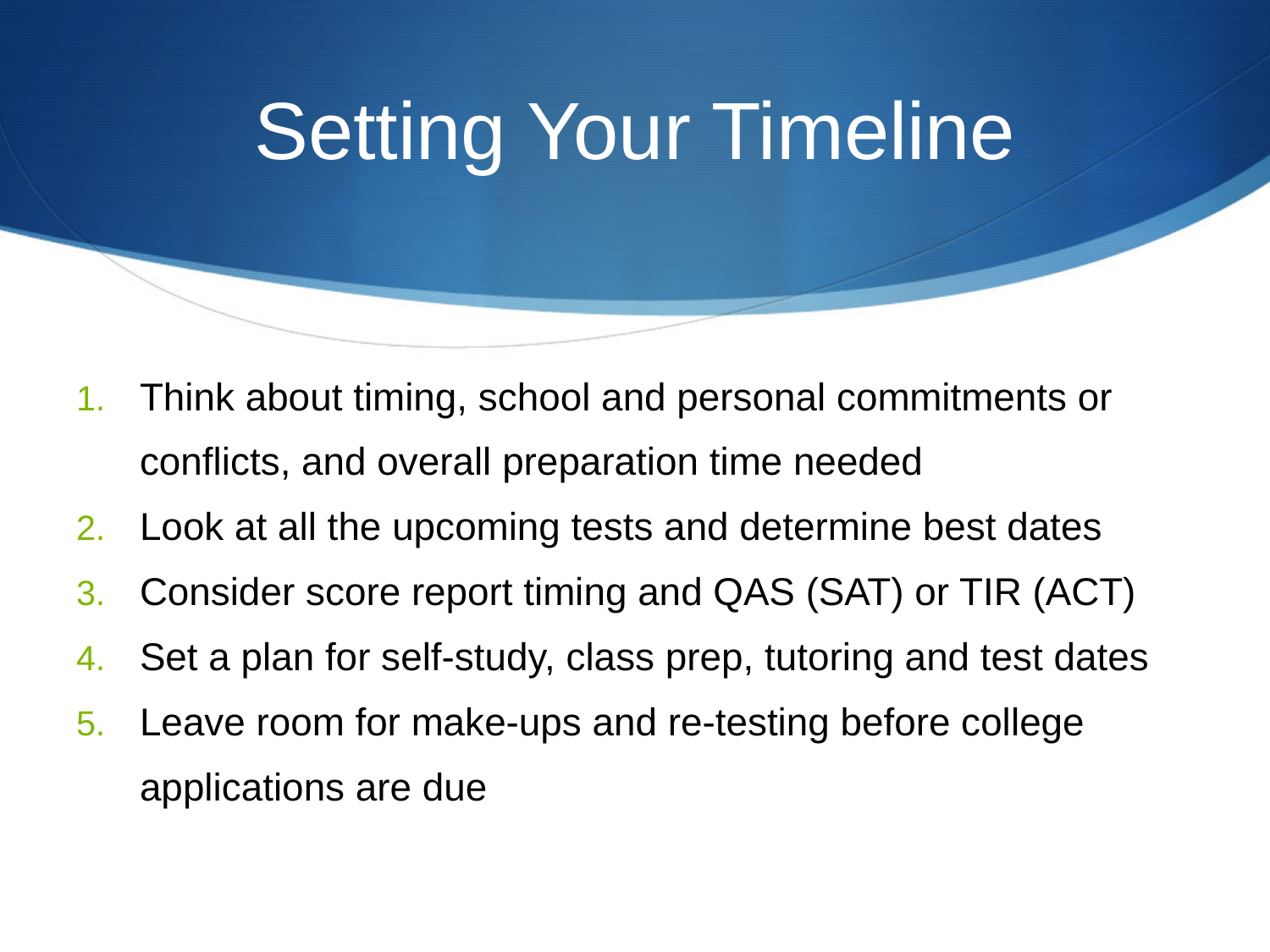

# Setting Your Timeline
Think about timing, school and personal commitments or conflicts, and overall preparation time needed
Look at all the upcoming tests and determine best dates
Consider score report timing and QAS (SAT) or TIR (ACT)
Set a plan for self-study, class prep, tutoring and test dates
Leave room for make-ups and re-testing before college applications are due